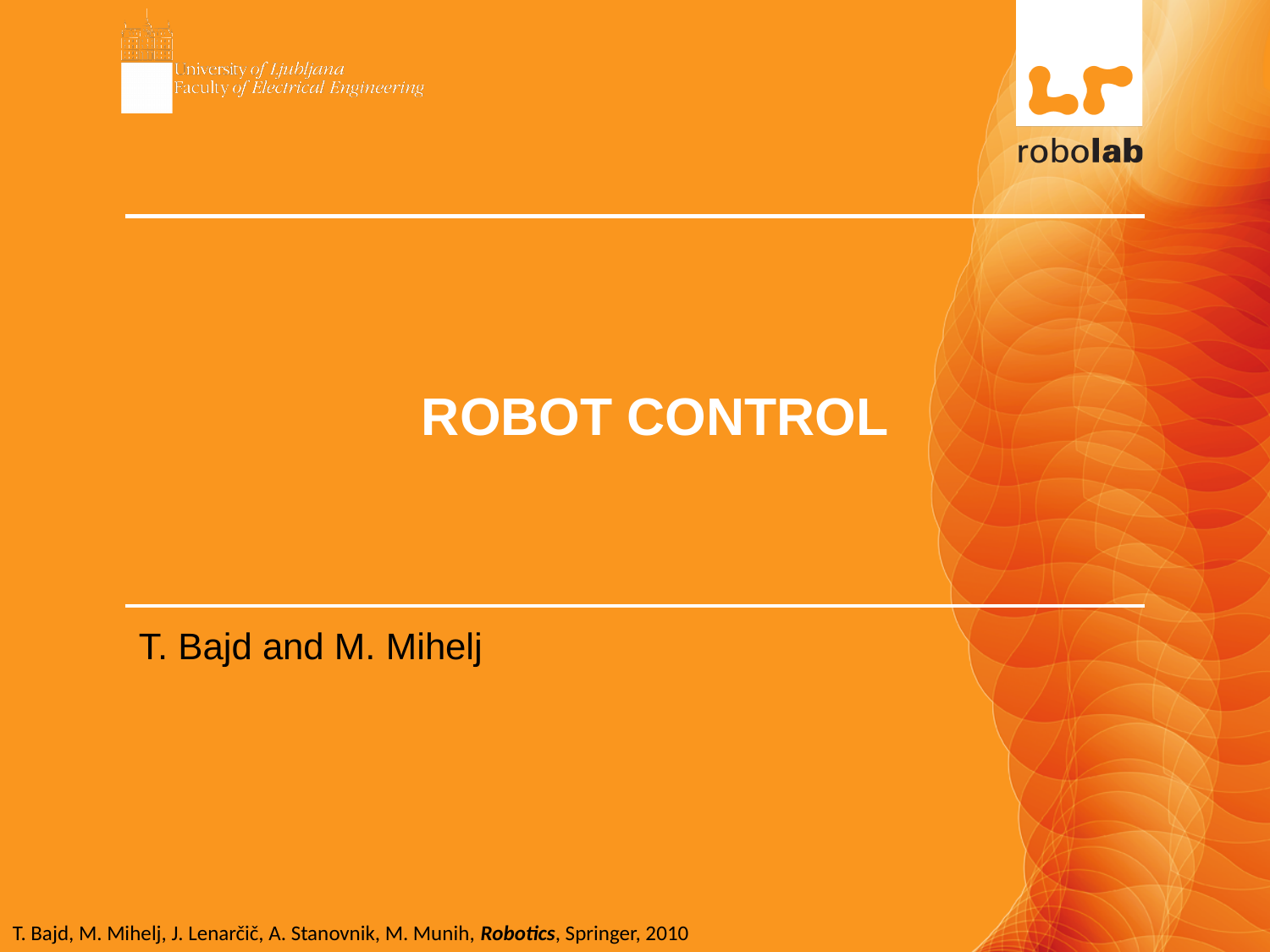

# ROBOT CONTROL
T. Bajd and M. Mihelj